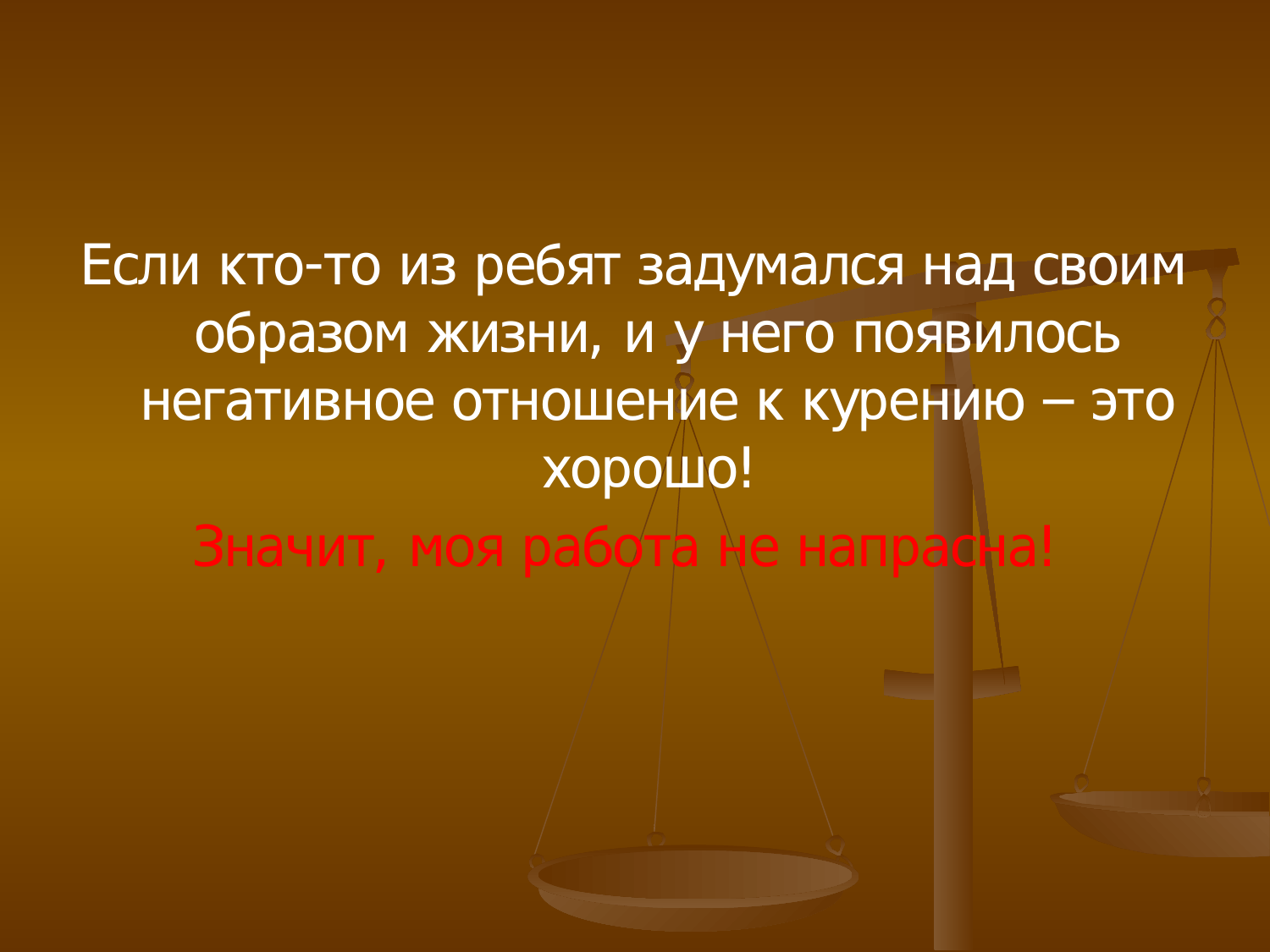

#
Если кто-то из ребят задумался над своим образом жизни, и у него появилось негативное отношение к курению – это хорошо!
Значит, моя работа не напрасна!